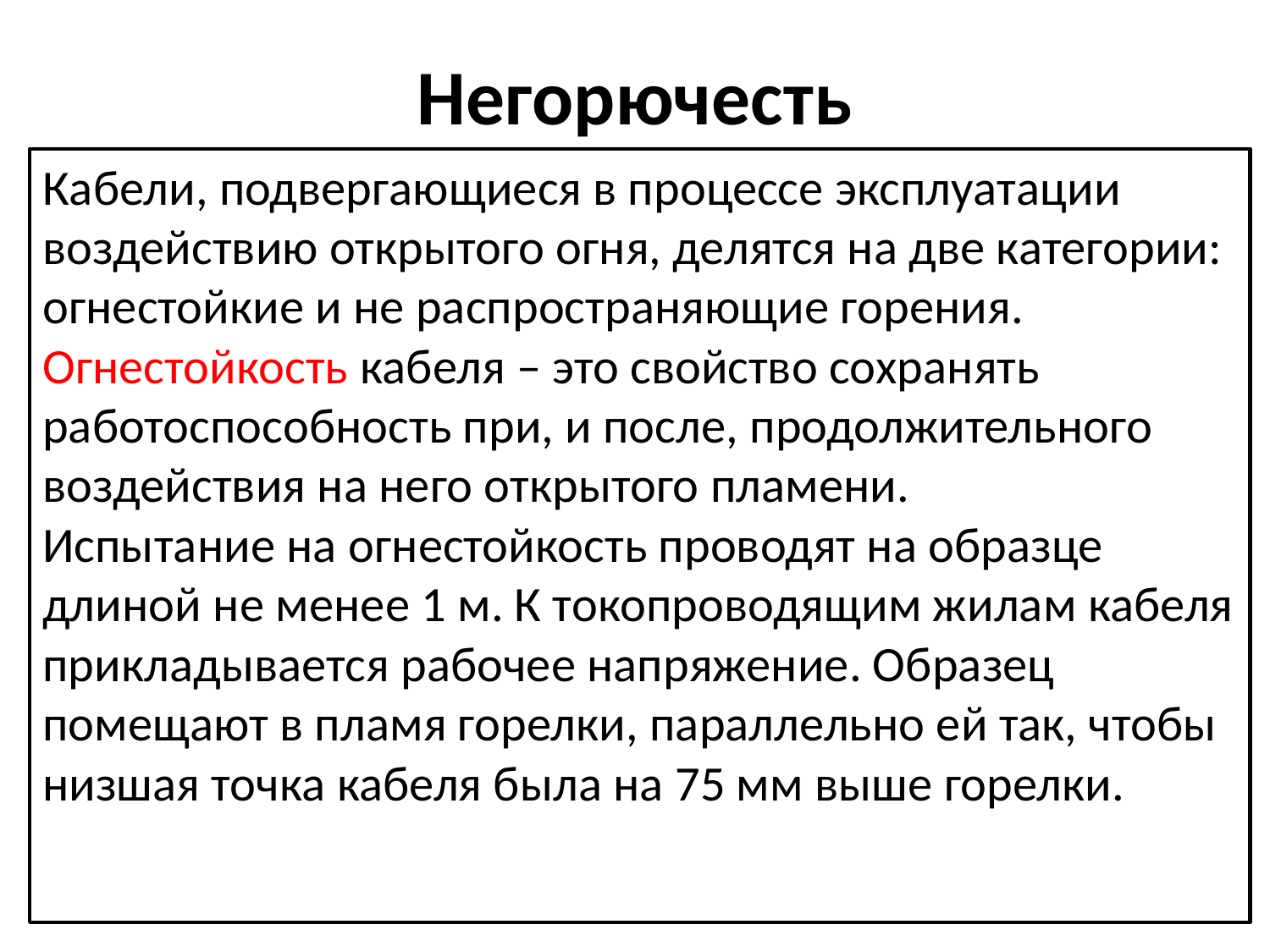

# Негорючесть
Кабели, подвергающиеся в процессе эксплуатации воздействию открытого огня, делятся на две категории: огнестойкие и не распространяющие горения.
Огнестойкость кабеля – это свойство сохранять работоспособность при, и после, продолжительного воздействия на него открытого пламени.
Испытание на огнестойкость проводят на образце длиной не менее 1 м. К токопроводящим жилам кабеля прикладывается рабочее напряжение. Образец помещают в пламя горелки, параллельно ей так, чтобы низшая точка кабеля была на 75 мм выше горелки.